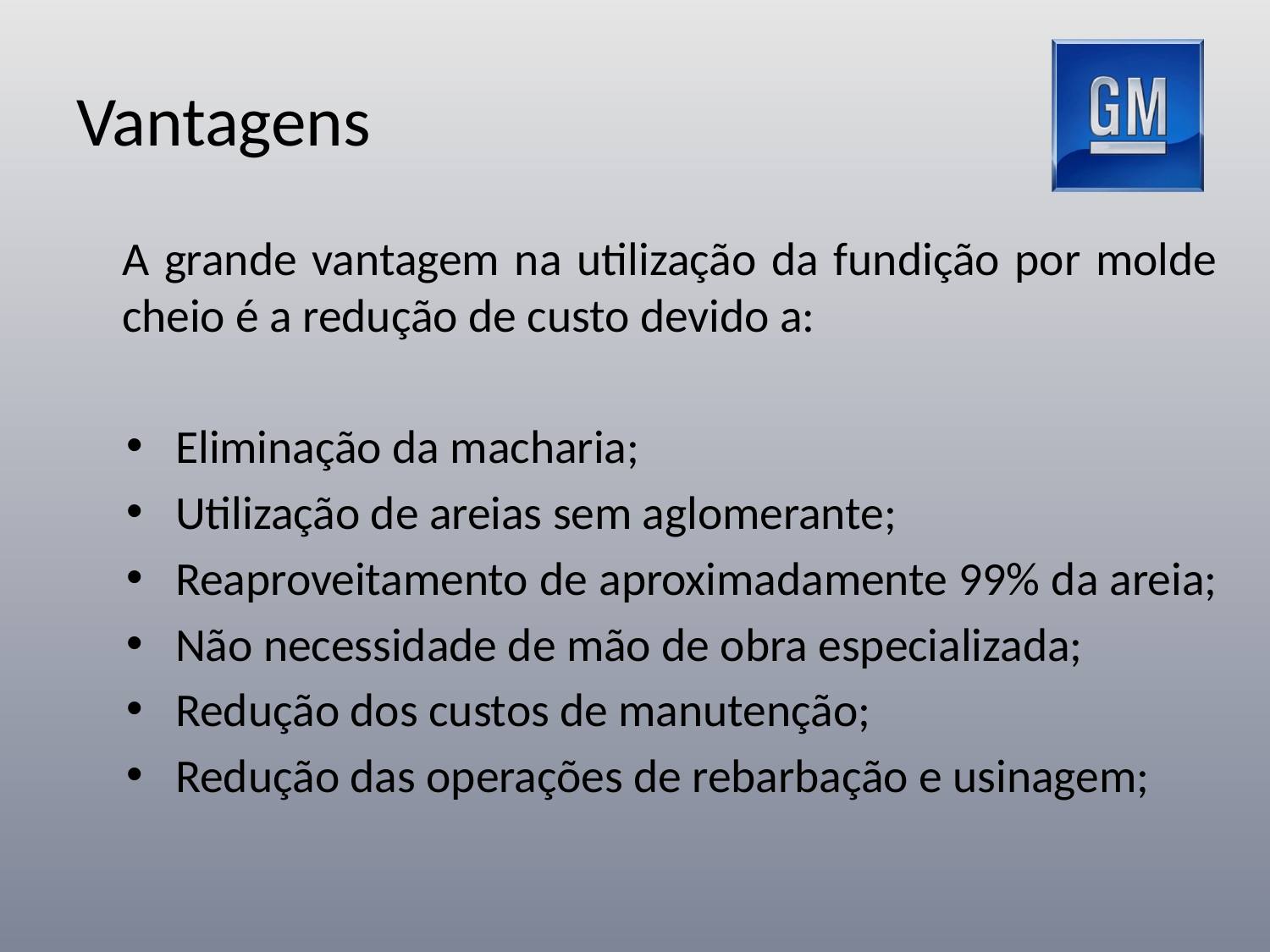

# Vantagens
	A grande vantagem na utilização da fundição por molde cheio é a redução de custo devido a:

Eliminação da macharia;
Utilização de areias sem aglomerante;
Reaproveitamento de aproximadamente 99% da areia;
Não necessidade de mão de obra especializada;
Redução dos custos de manutenção;
Redução das operações de rebarbação e usinagem;